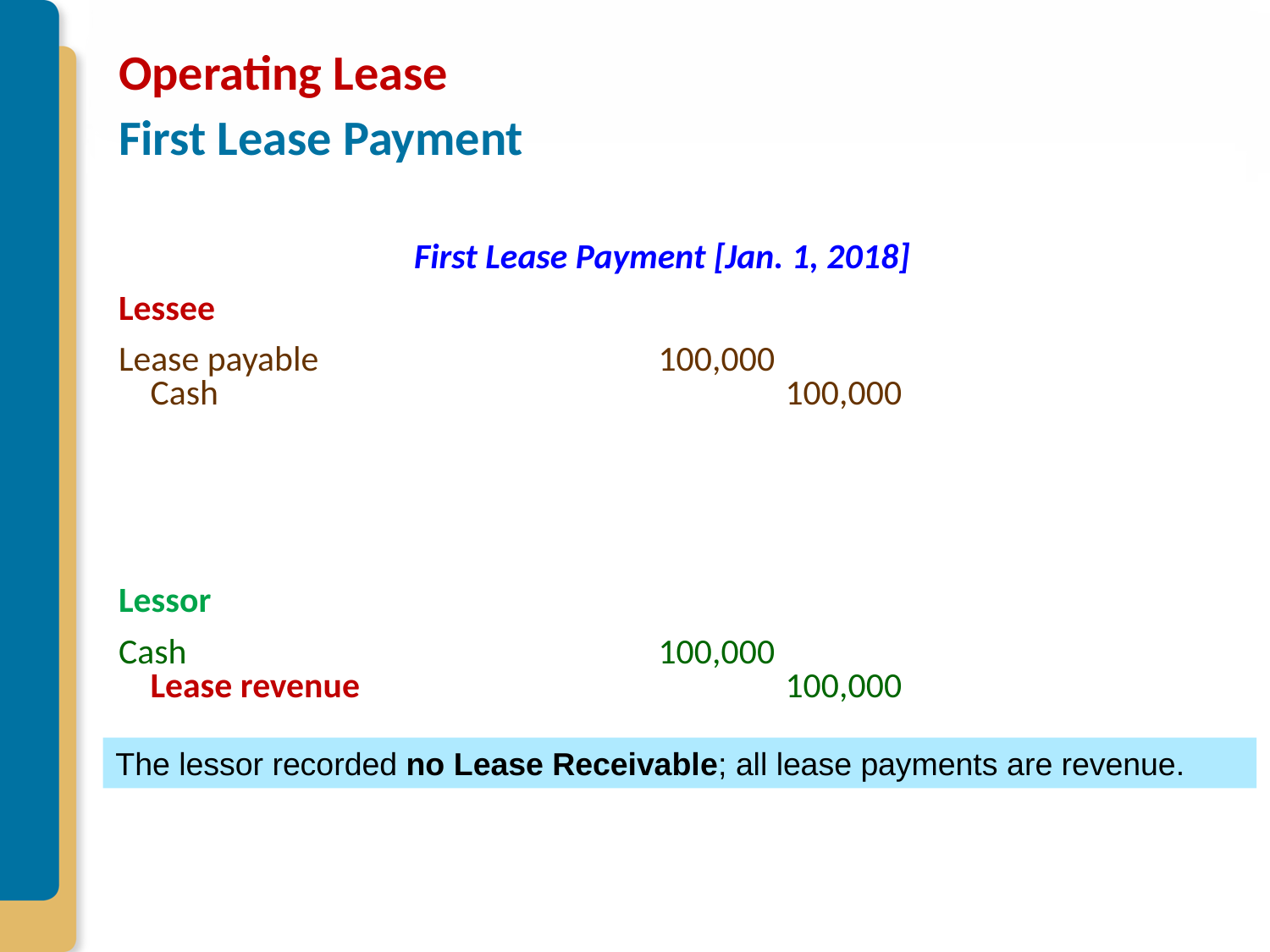

# Operating Lease First Lease Payment

First Lease Payment [Jan. 1, 2018]
Lessee
Lease payable 			100,000
Cash					100,000

Lessor
Cash				100,000
Lease revenue				100,000

The lessor recorded no Lease Receivable; all lease payments are revenue.